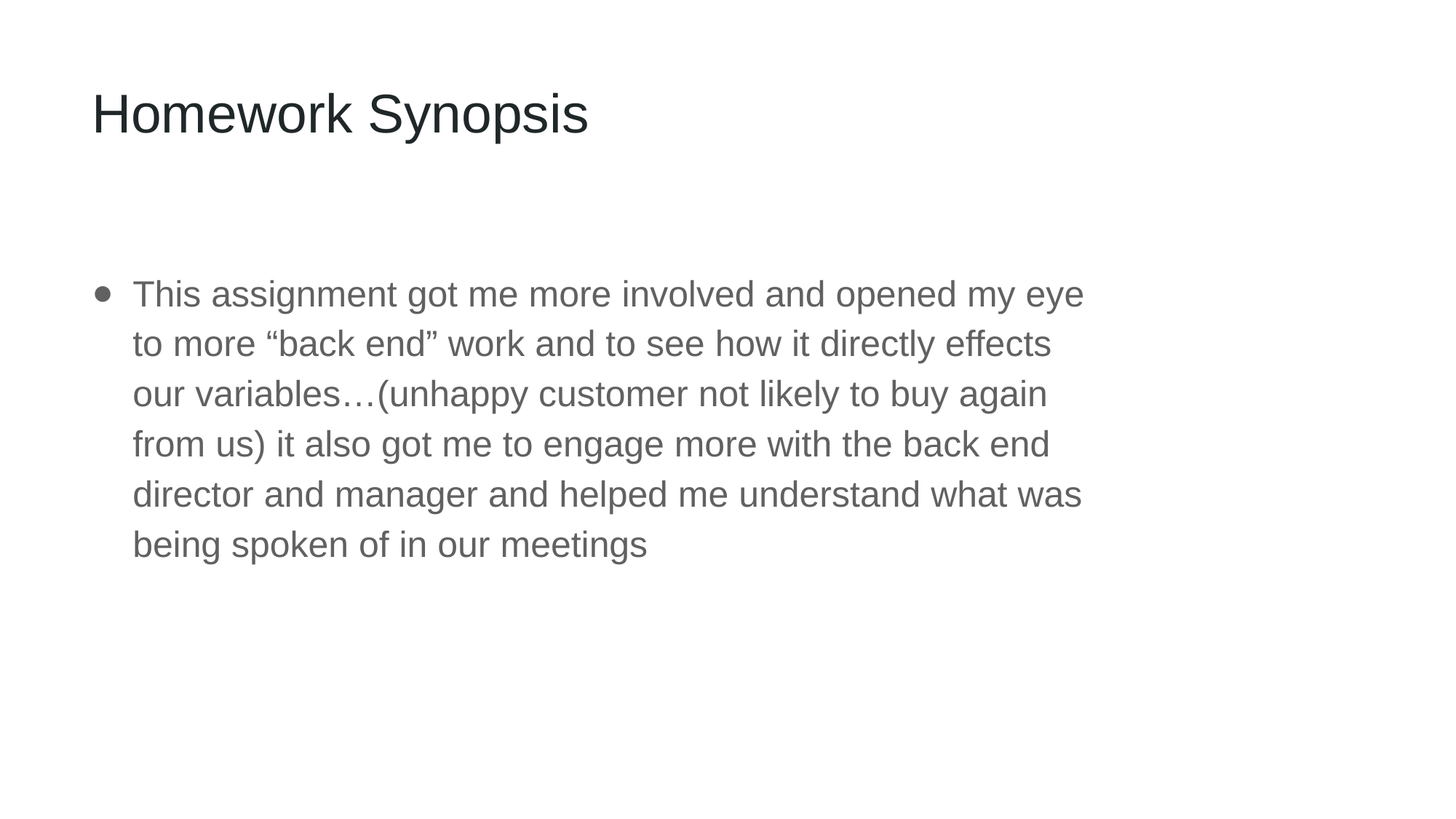

# Homework Synopsis
This assignment got me more involved and opened my eye to more “back end” work and to see how it directly effects our variables…(unhappy customer not likely to buy again from us) it also got me to engage more with the back end director and manager and helped me understand what was being spoken of in our meetings